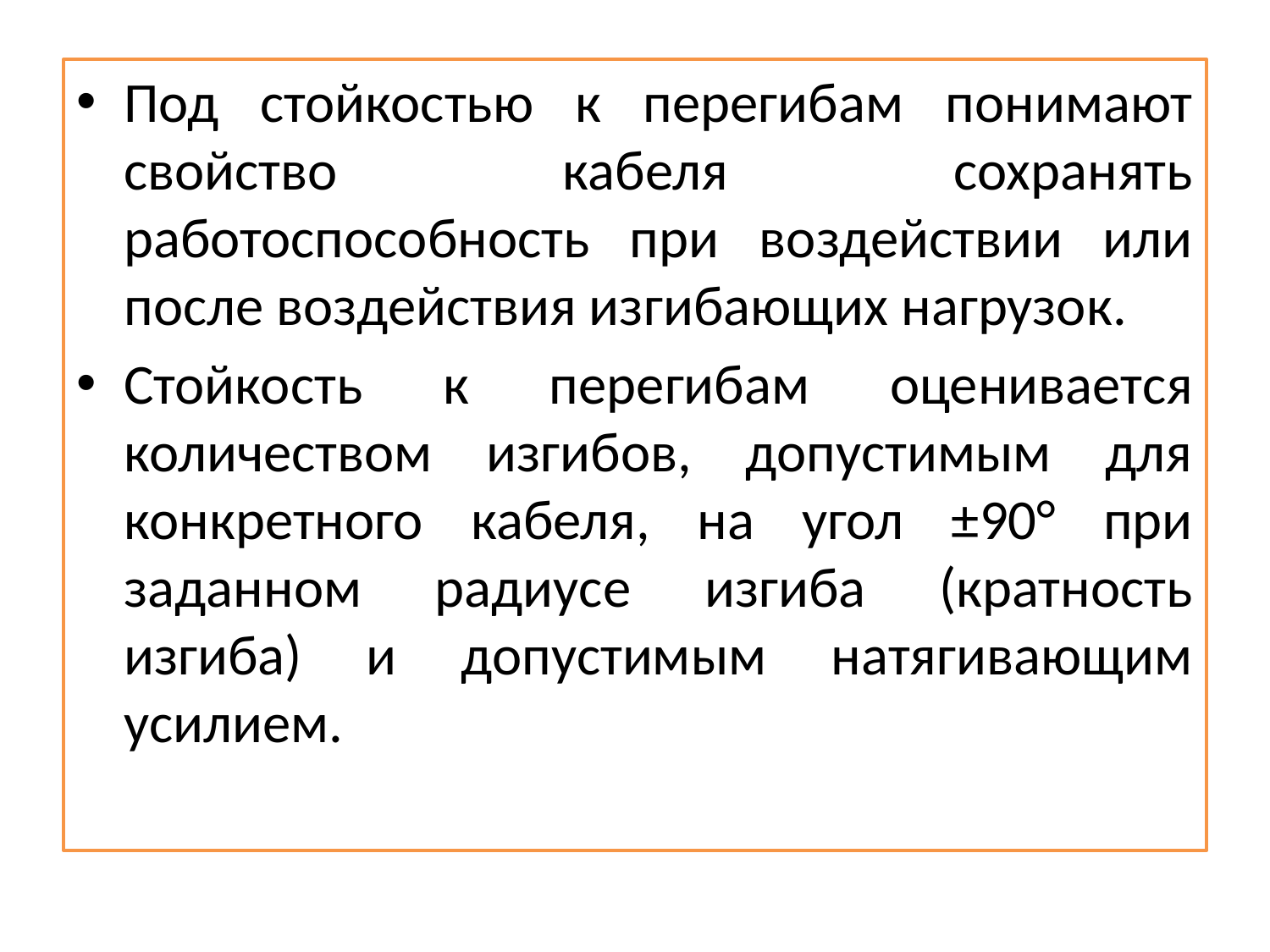

#
Под стойкостью к перегибам понимают свойство кабеля сохранять работоспособность при воздействии или после воздействия изгибающих нагрузок.
Стойкость к перегибам оценивается количеством изгибов, допустимым для конкретного кабеля, на угол ±90° при заданном радиусе изгиба (кратность изгиба) и допустимым натягивающим усилием.